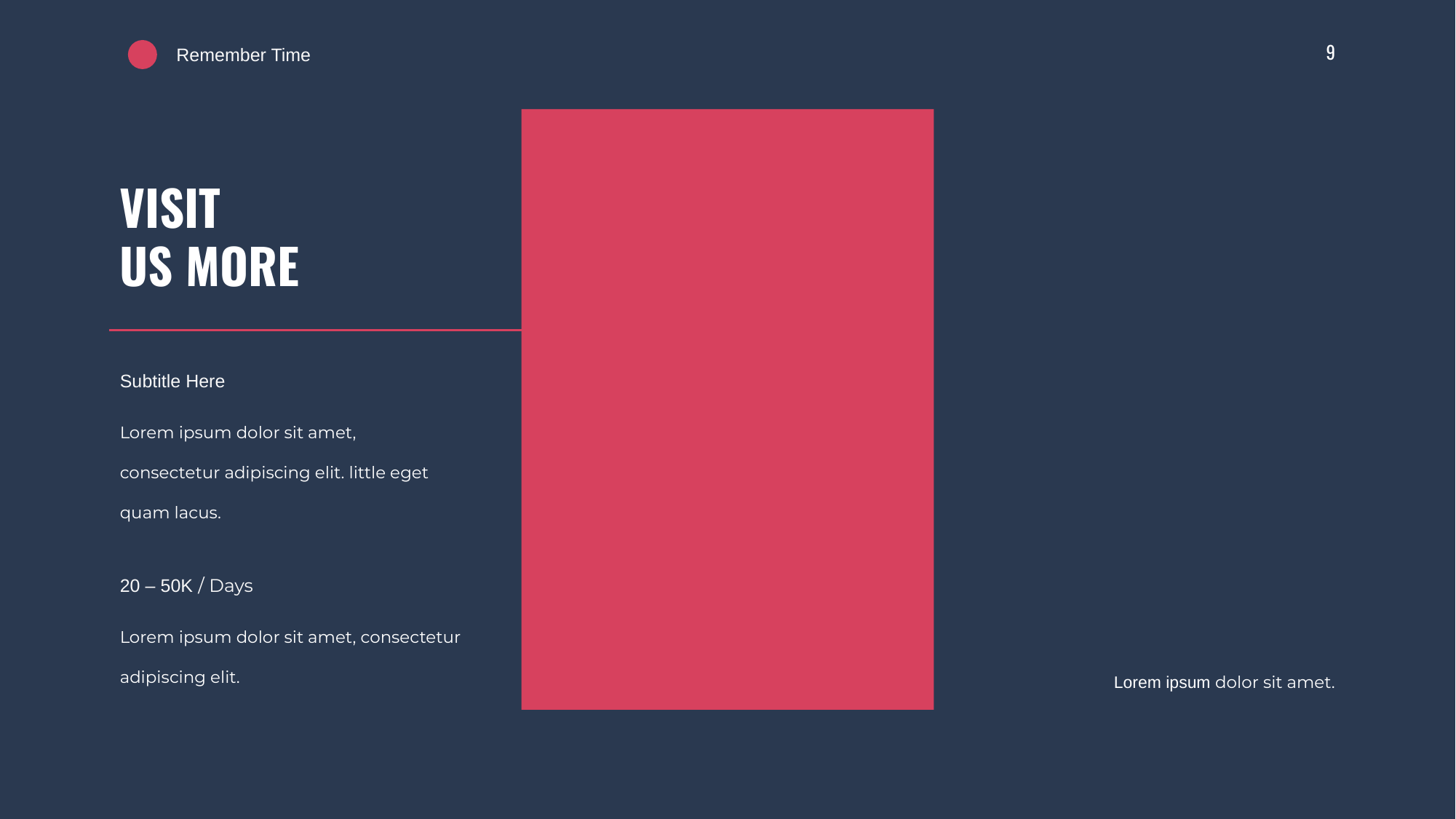

9
Remember Time

VISIT
US MORE
Subtitle Here
Lorem ipsum dolor sit amet, consectetur adipiscing elit. little eget quam lacus.
20 – 50K / Days
Lorem ipsum dolor sit amet, consectetur adipiscing elit.
Lorem ipsum dolor sit amet.